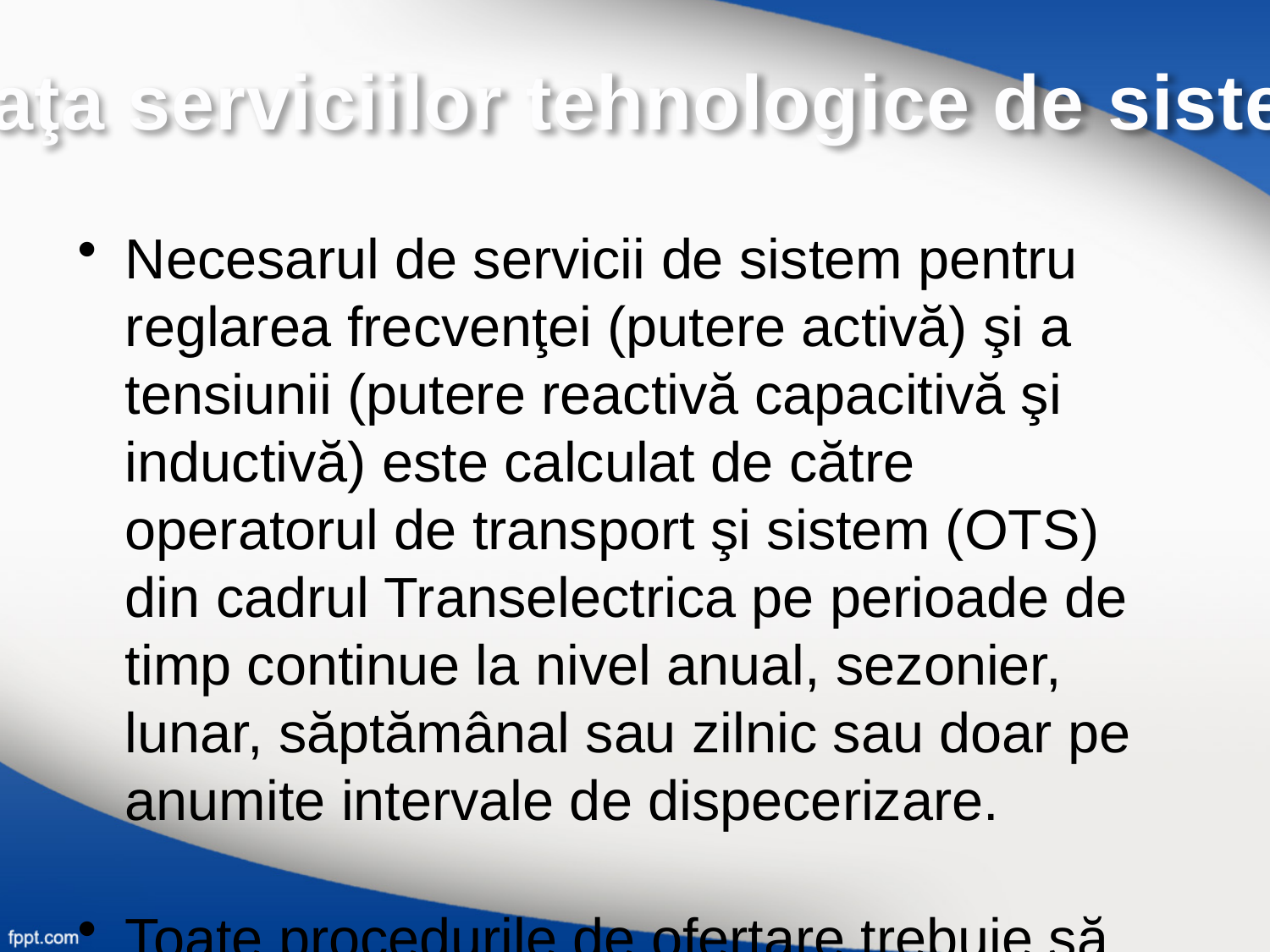

Piaţa serviciilor tehnologice de sistem
Necesarul de servicii de sistem pentru reglarea frecvenţei (putere activă) şi a tensiunii (putere reactivă capacitivă şi inductivă) este calculat de către operatorul de transport şi sistem (OTS) din cadrul Transelectrica pe perioade de timp continue la nivel anual, sezonier, lunar, săptămânal sau zilnic sau doar pe anumite intervale de dispecerizare.

Toate procedurile de ofertare trebuie să fie nediscriminatorii şi transparente.